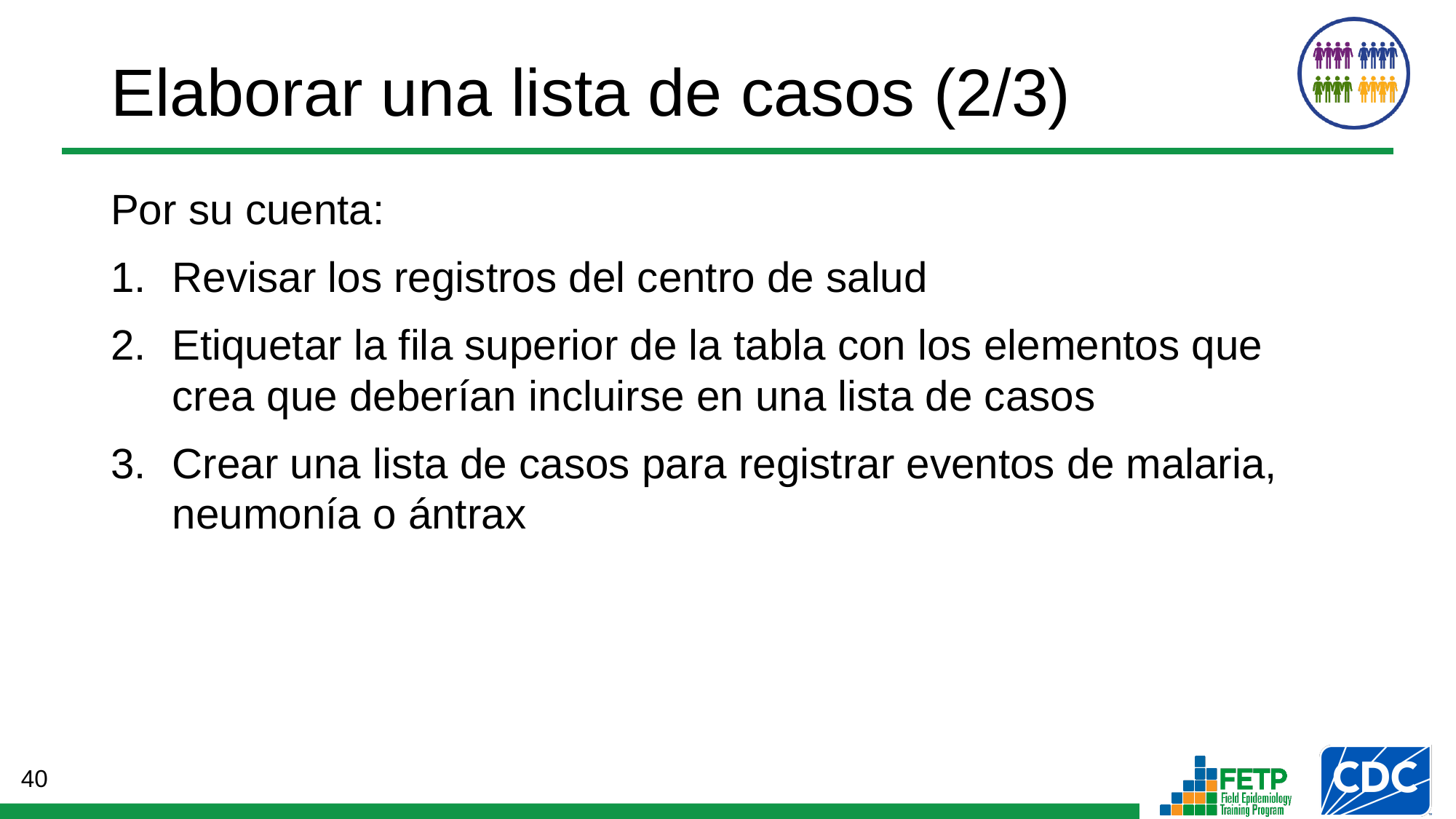

# Elaborar una lista de casos (2/3)
Por su cuenta:
Revisar los registros del centro de salud
Etiquetar la fila superior de la tabla con los elementos que crea que deberían incluirse en una lista de casos
Crear una lista de casos para registrar eventos de malaria, neumonía o ántrax